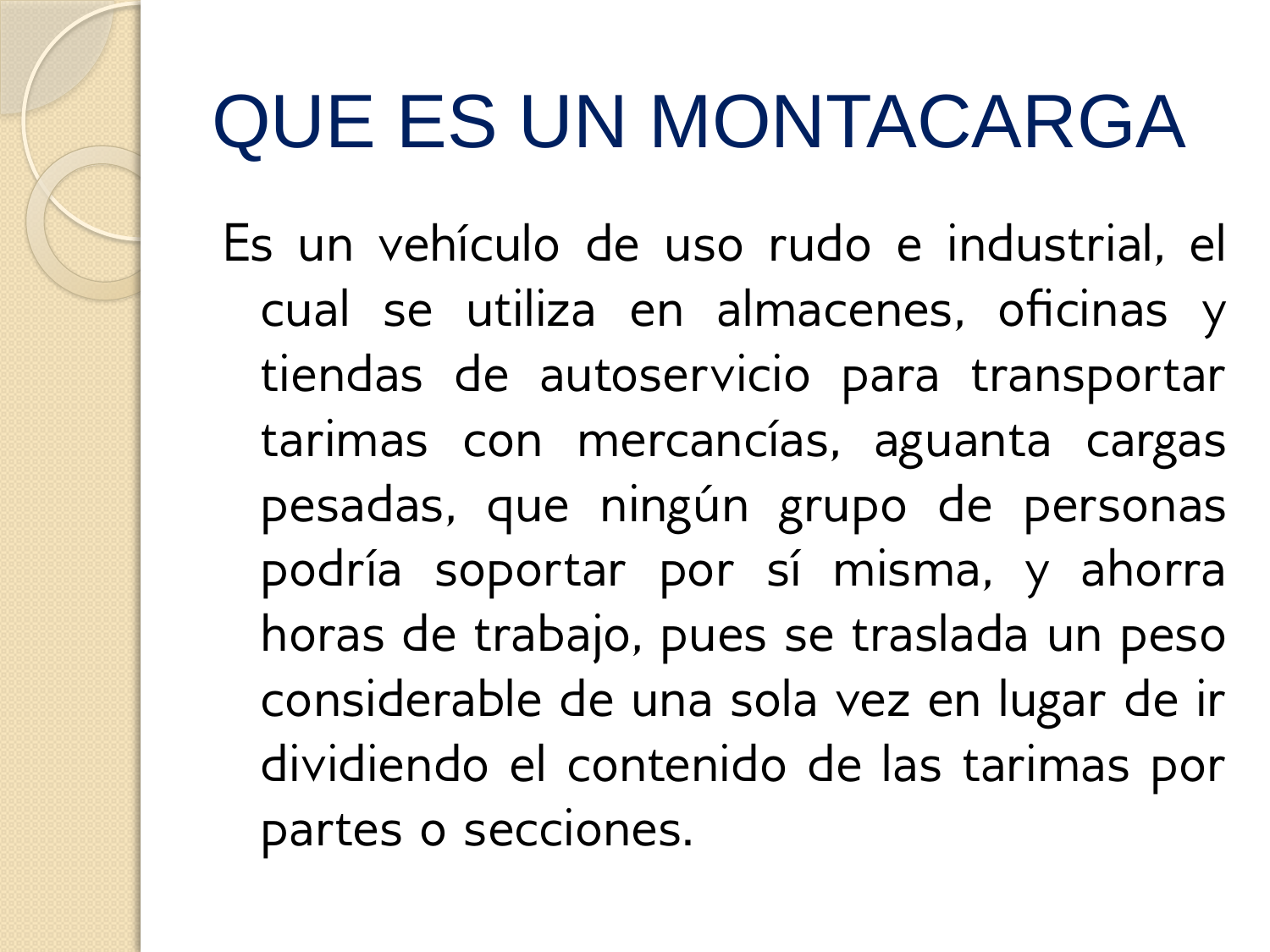

# QUE ES UN MONTACARGA
Es un vehículo de uso rudo e industrial, el cual se utiliza en almacenes, oficinas y tiendas de autoservicio para transportar tarimas con mercancías,  aguanta cargas pesadas, que ningún grupo de personas podría soportar por sí misma, y ahorra horas de trabajo, pues se traslada un peso considerable de una sola vez en lugar de ir dividiendo el contenido de las tarimas por partes o secciones.